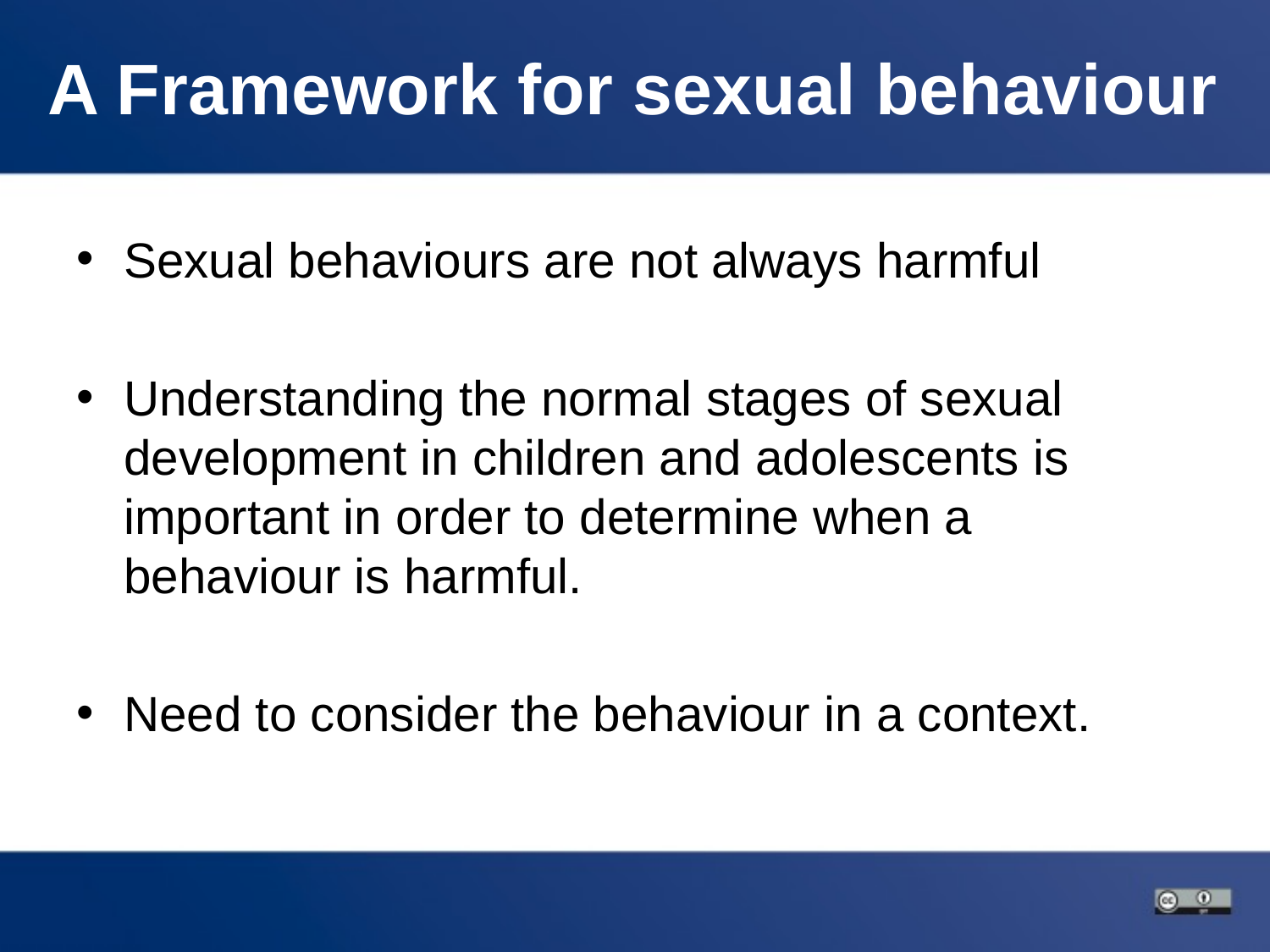

# A Framework for sexual behaviour
Sexual behaviours are not always harmful

Understanding the normal stages of sexual development in children and adolescents is important in order to determine when a behaviour is harmful.

Need to consider the behaviour in a context.